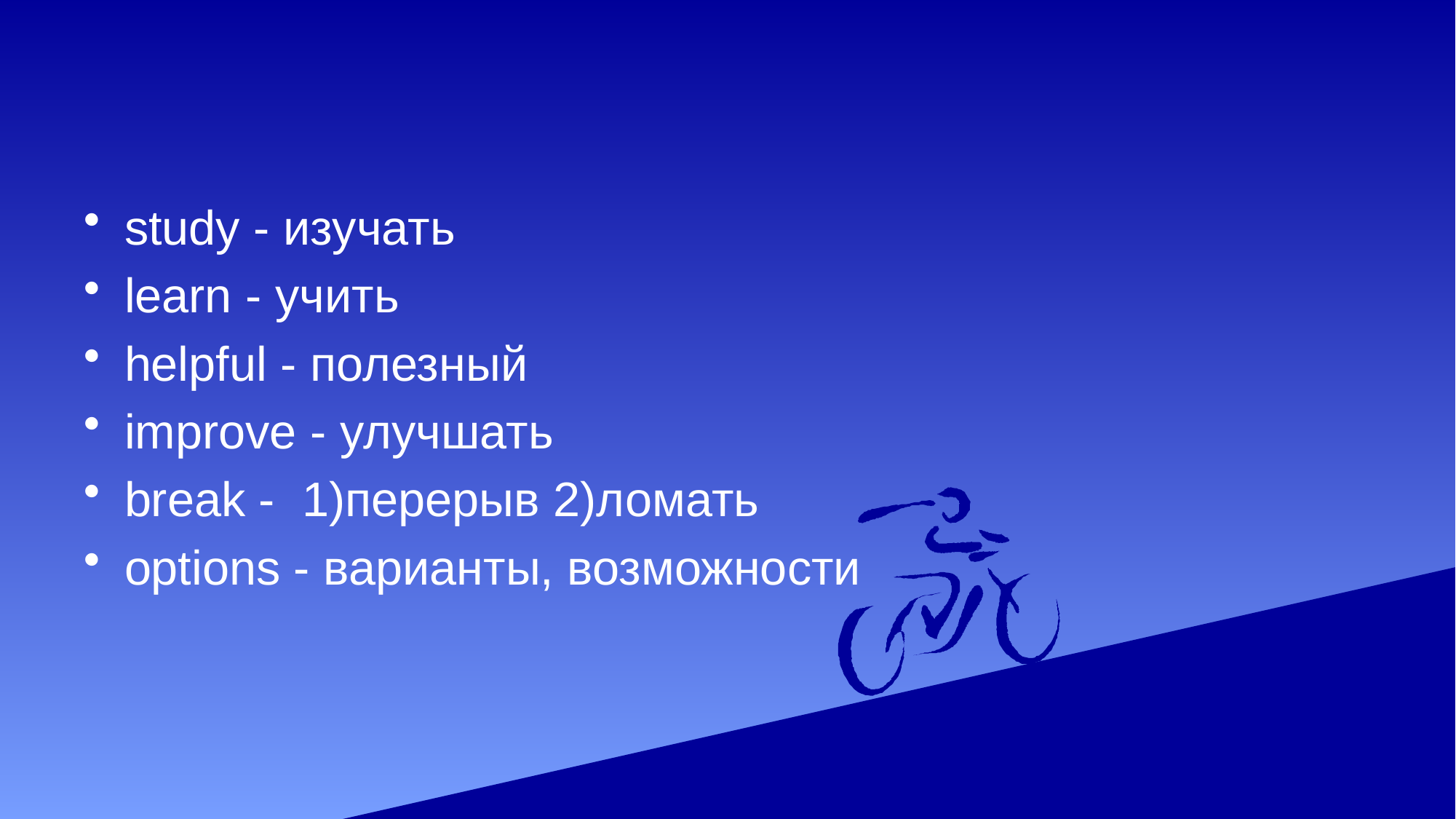

#
study - изучать
learn - учить
helpful - полезный
improve - улучшать
break -  1)перерыв 2)ломать
options - варианты, возможности